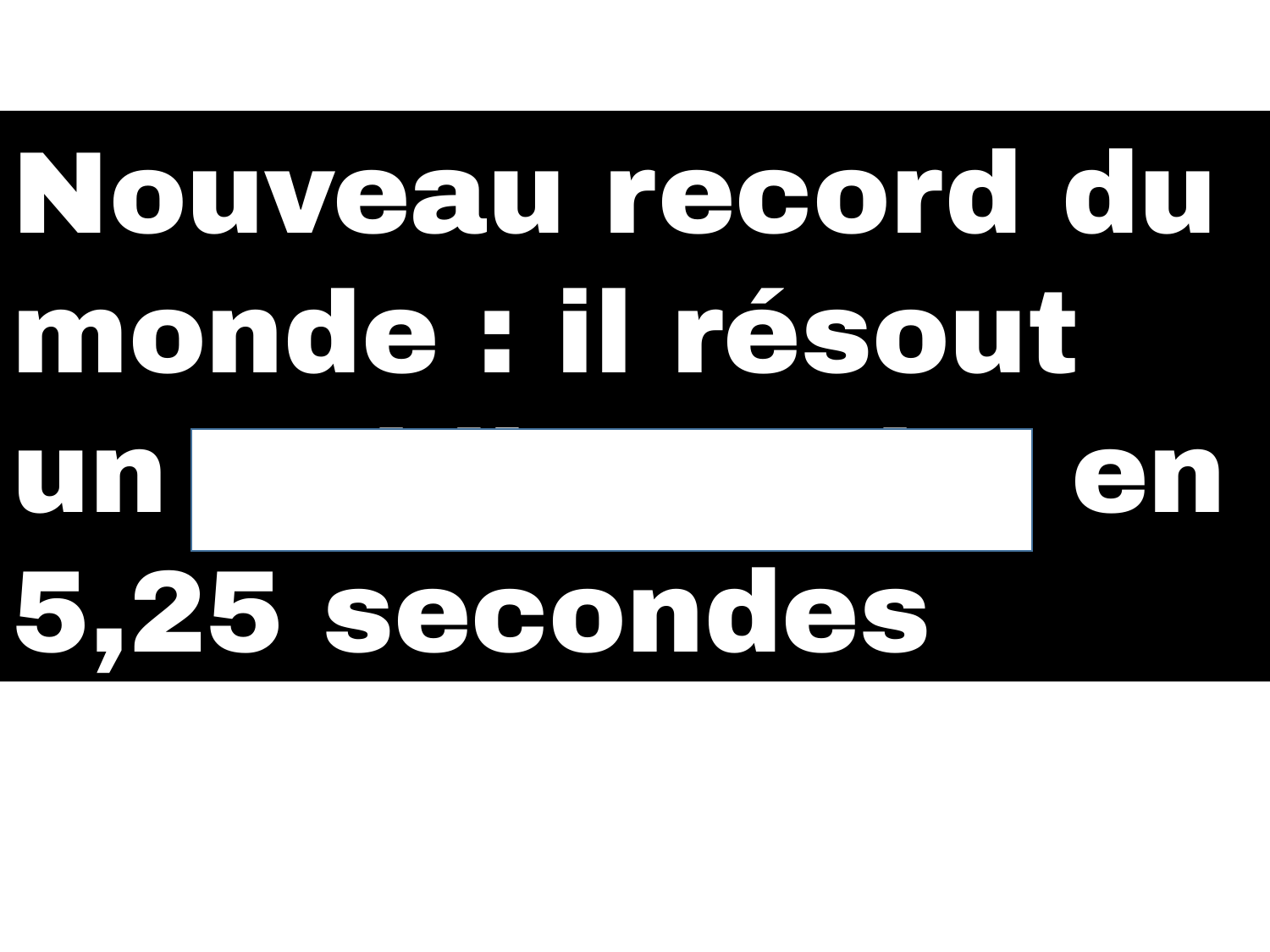

Nouveau record du monde : il résout un Rubik's Cube en 5,25 secondes